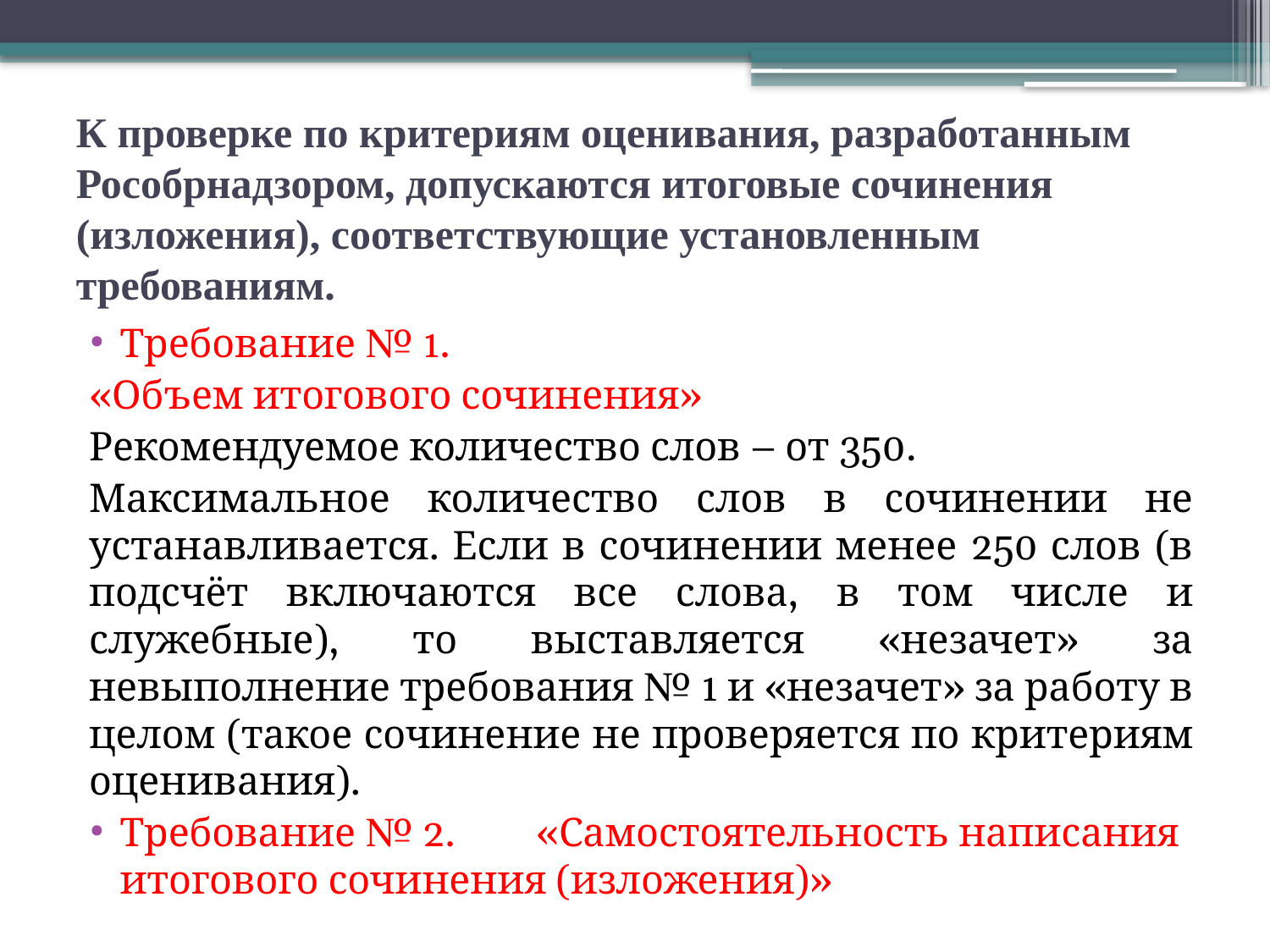

# К проверке по критериям оценивания, разработанным Рособрнадзором, допускаются итоговые сочинения (изложения), соответствующие установленным требованиям.
Требование № 1.
«Объем итогового сочинения»
Рекомендуемое количество слов – от 350.
Максимальное количество слов в сочинении не устанавливается. Если в сочинении менее 250 слов (в подсчёт включаются все слова, в том числе и служебные), то выставляется «незачет» за невыполнение требования № 1 и «незачет» за работу в целом (такое сочинение не проверяется по критериям оценивания).
Требование № 2.	 «Самостоятельность написания итогового сочинения (изложения)»